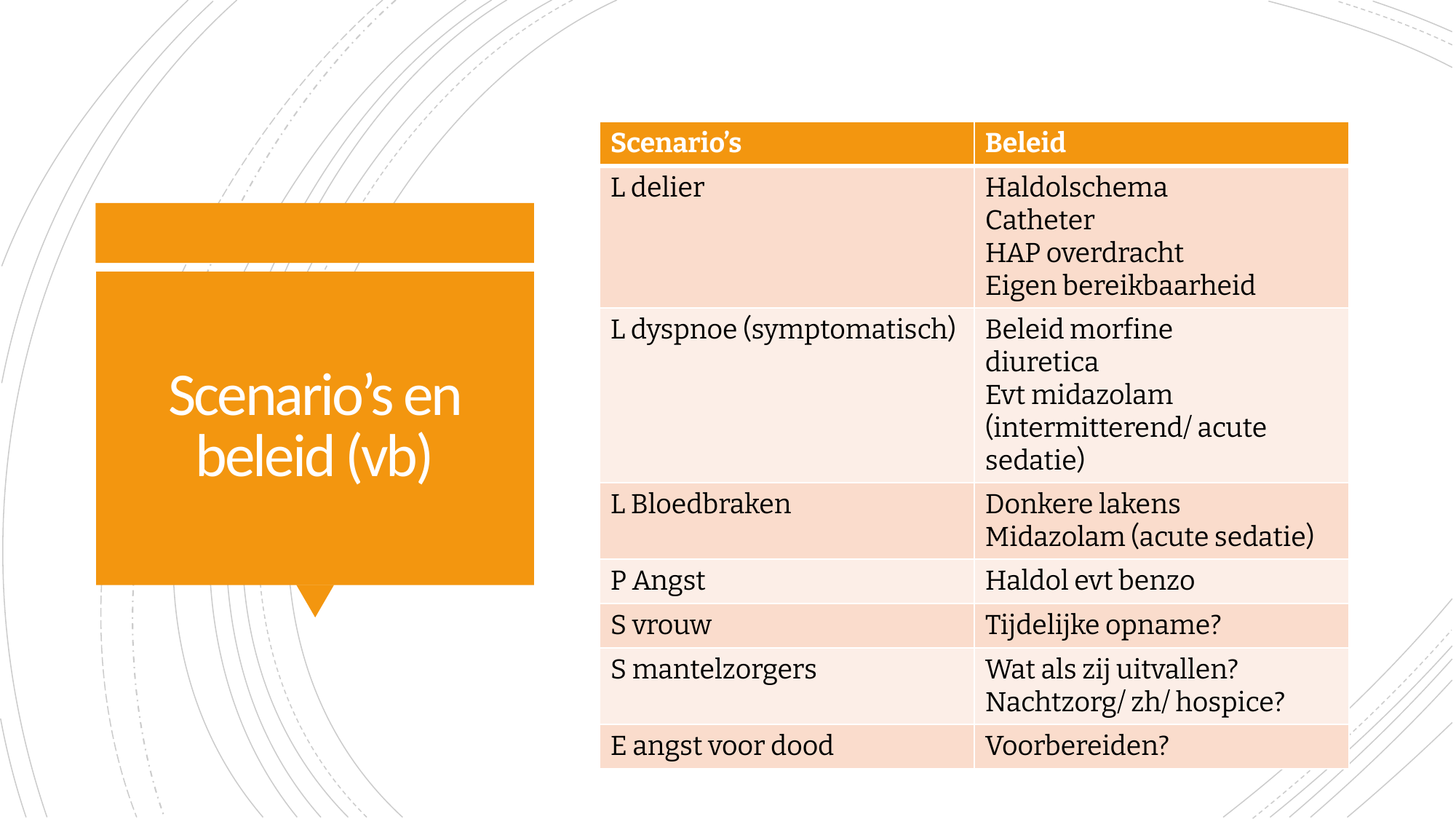

| Scenario’s | Beleid |
| --- | --- |
| L delier | Haldolschema Catheter HAP overdracht Eigen bereikbaarheid |
| L dyspnoe (symptomatisch) | Beleid morfine diuretica Evt midazolam (intermitterend/ acute sedatie) |
| L Bloedbraken | Donkere lakens Midazolam (acute sedatie) |
| P Angst | Haldol evt benzo |
| S vrouw | Tijdelijke opname? |
| S mantelzorgers | Wat als zij uitvallen? Nachtzorg/ zh/ hospice? |
| E angst voor dood | Voorbereiden? |
# Scenario’s en beleid (vb)